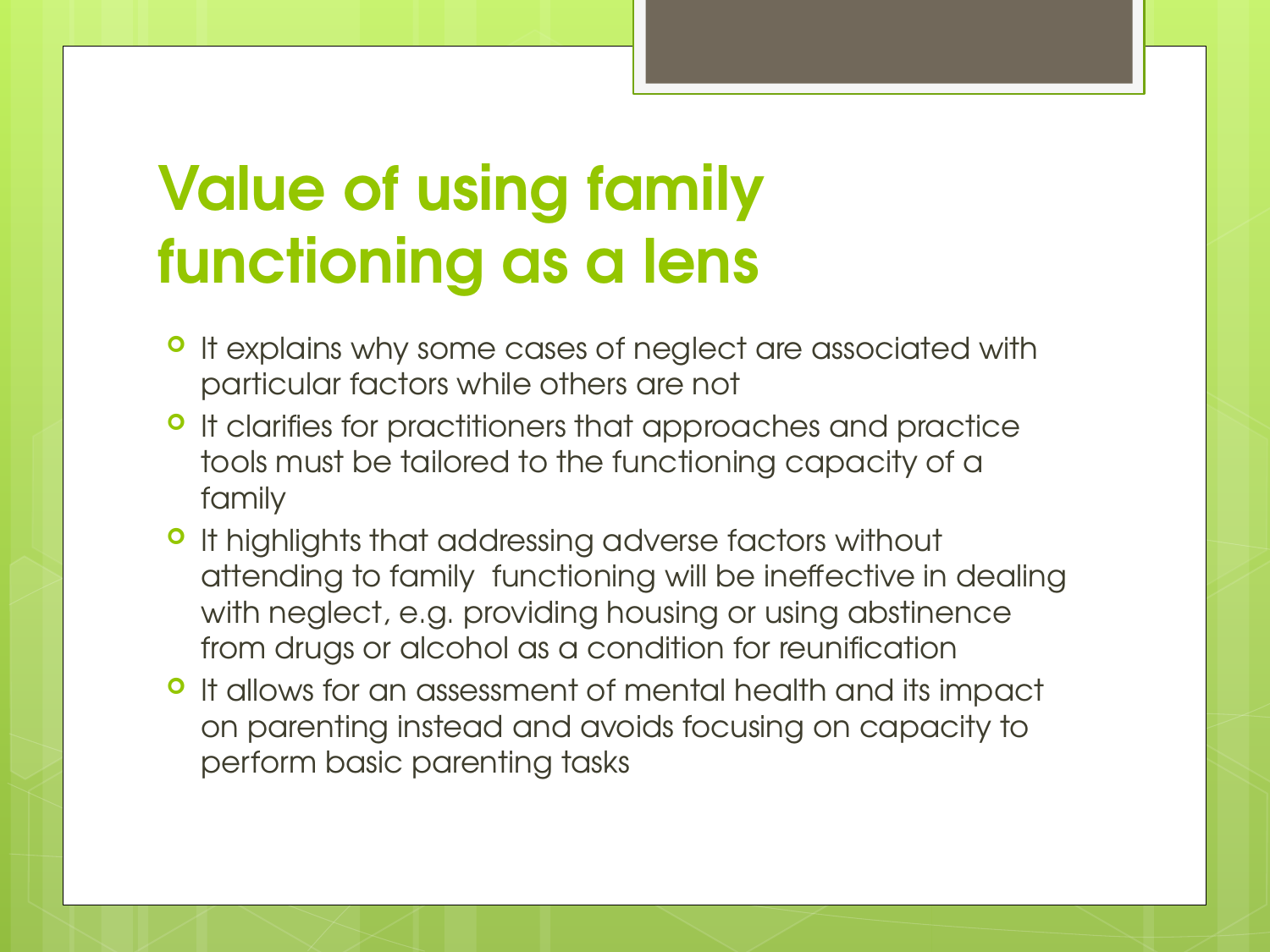

# Value of using family functioning as a lens
It explains why some cases of neglect are associated with particular factors while others are not
It clarifies for practitioners that approaches and practice tools must be tailored to the functioning capacity of a family
It highlights that addressing adverse factors without attending to family  functioning will be ineffective in dealing with neglect, e.g. providing housing or using abstinence from drugs or alcohol as a condition for reunification
It allows for an assessment of mental health and its impact on parenting instead and avoids focusing on capacity to perform basic parenting tasks